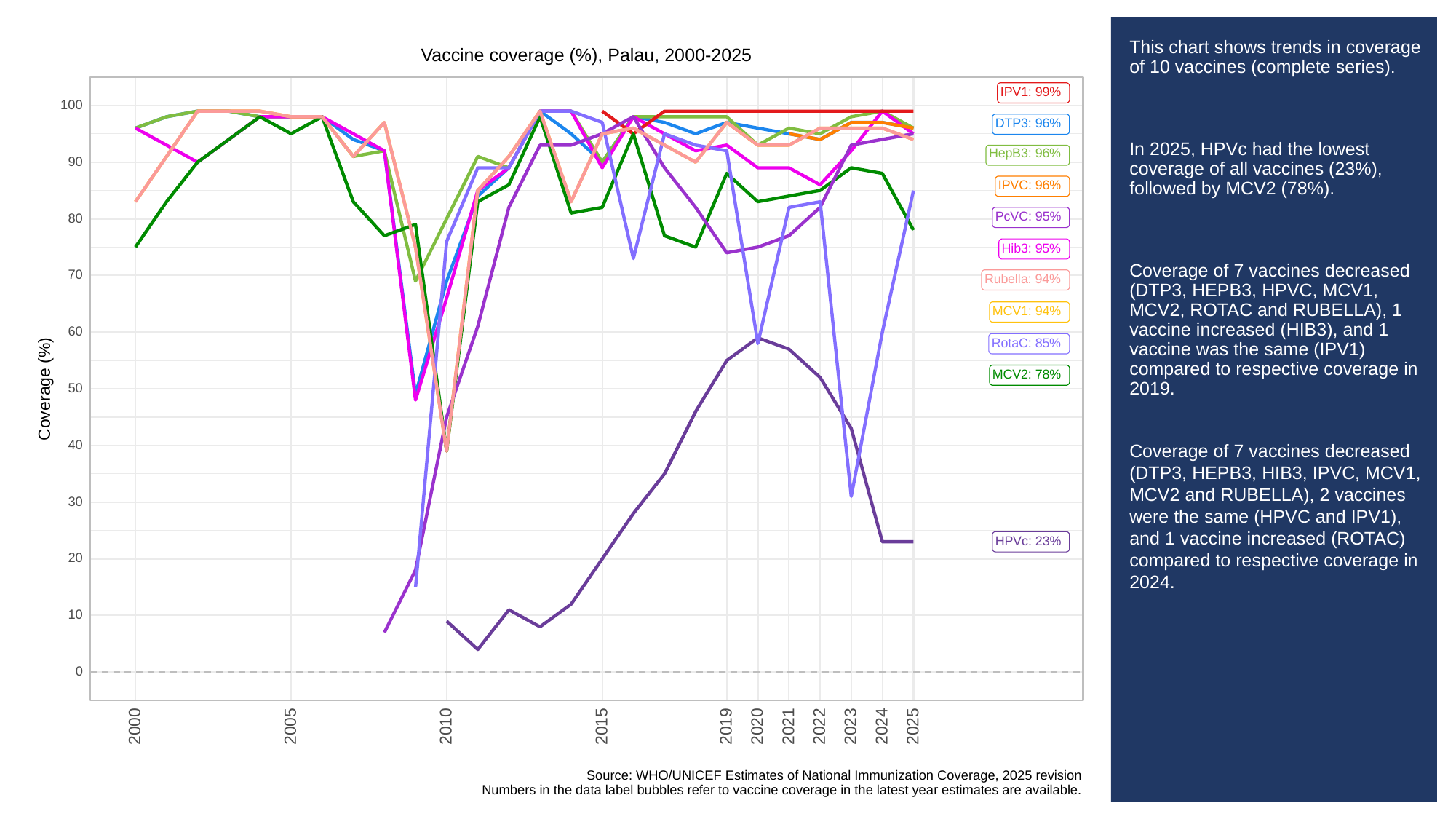

# This chart shows trends in coverage of 10 vaccines (complete series).

In 2025, HPVc had the lowest coverage of all vaccines (23%), followed by MCV2 (78%).

Coverage of 7 vaccines decreased (DTP3, HEPB3, HPVC, MCV1, MCV2, ROTAC and RUBELLA), 1 vaccine increased (HIB3), and 1 vaccine was the same (IPV1) compared to respective coverage in 2019.

Coverage of 7 vaccines decreased (DTP3, HEPB3, HIB3, IPVC, MCV1, MCV2 and RUBELLA), 2 vaccines were the same (HPVC and IPV1), and 1 vaccine increased (ROTAC) compared to respective coverage in 2024.

Vaccine coverage (%), Palau, 2000-2025

IPV1: 99%

100

DTP3: 96%

HepB3: 96%
90

IPVC: 96%

PcVC: 95%
80

Hib3: 95%

70
Rubella: 94%

MCV1: 94%
60

RotaC: 85%

MCV2: 78%
Coverage (%)
50

40

30

HPVc: 23%

20

10

0

2023
2000
2005
2010
2015
2019
2020
2021
2022
2024
2025
Source: WHO/UNICEF Estimates of National Immunization Coverage, 2025 revision
Numbers in the data label bubbles refer to vaccine coverage in the latest year estimates are available.